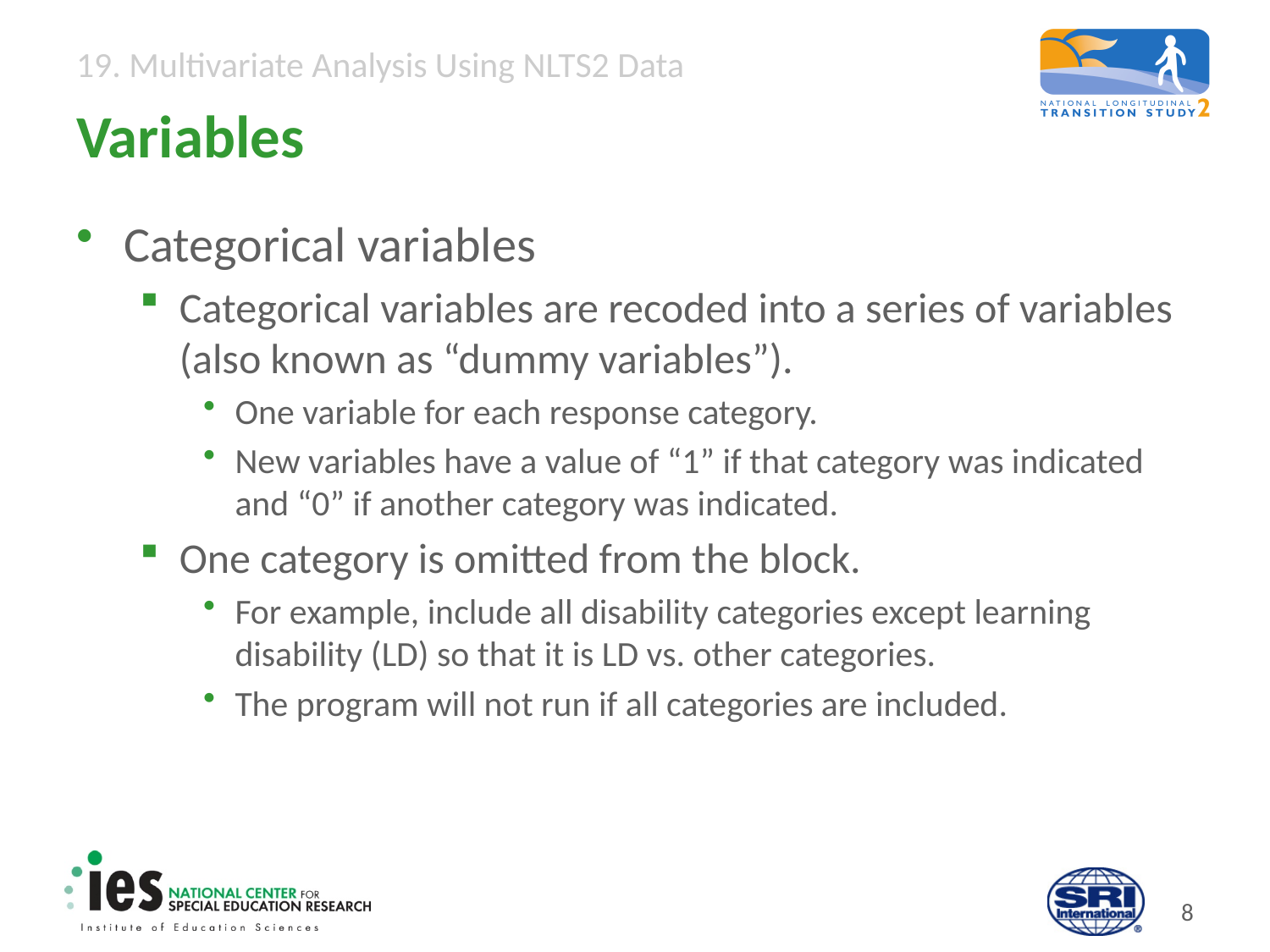

# Variables
Categorical variables
Categorical variables are recoded into a series of variables (also known as “dummy variables”).
One variable for each response category.
New variables have a value of “1” if that category was indicated and “0” if another category was indicated.
One category is omitted from the block.
For example, include all disability categories except learning disability (LD) so that it is LD vs. other categories.
The program will not run if all categories are included.
8